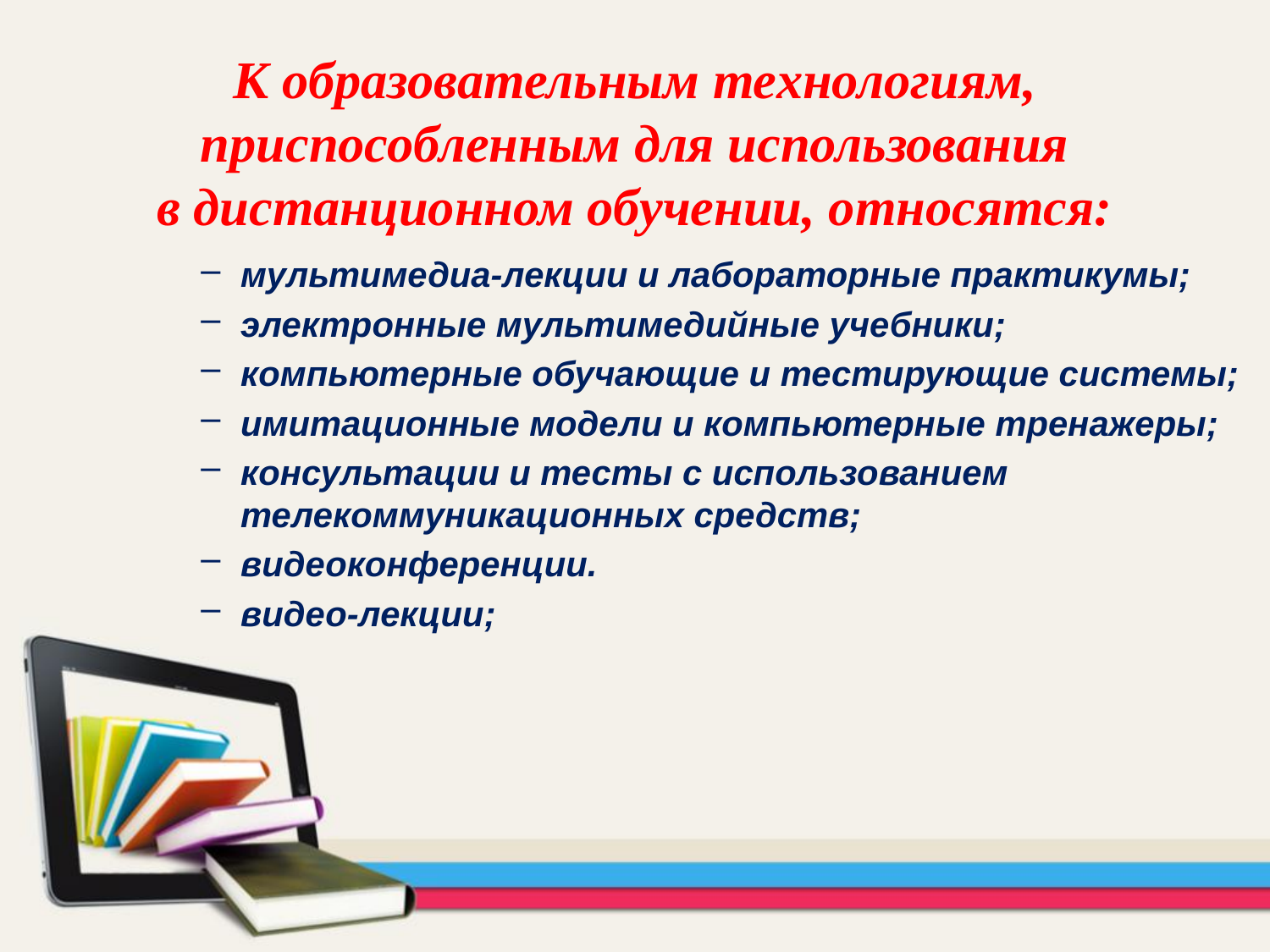

# К образовательным технологиям, приспособленным для использования в дистанционном обучении, относятся:
мультимедиа-лекции и лабораторные практикумы;
электронные мультимедийные учебники;
компьютерные обучающие и тестирующие системы;
имитационные модели и компьютерные тренажеры;
консультации и тесты с использованием телекоммуникационных средств;
видеоконференции.
видео-лекции;